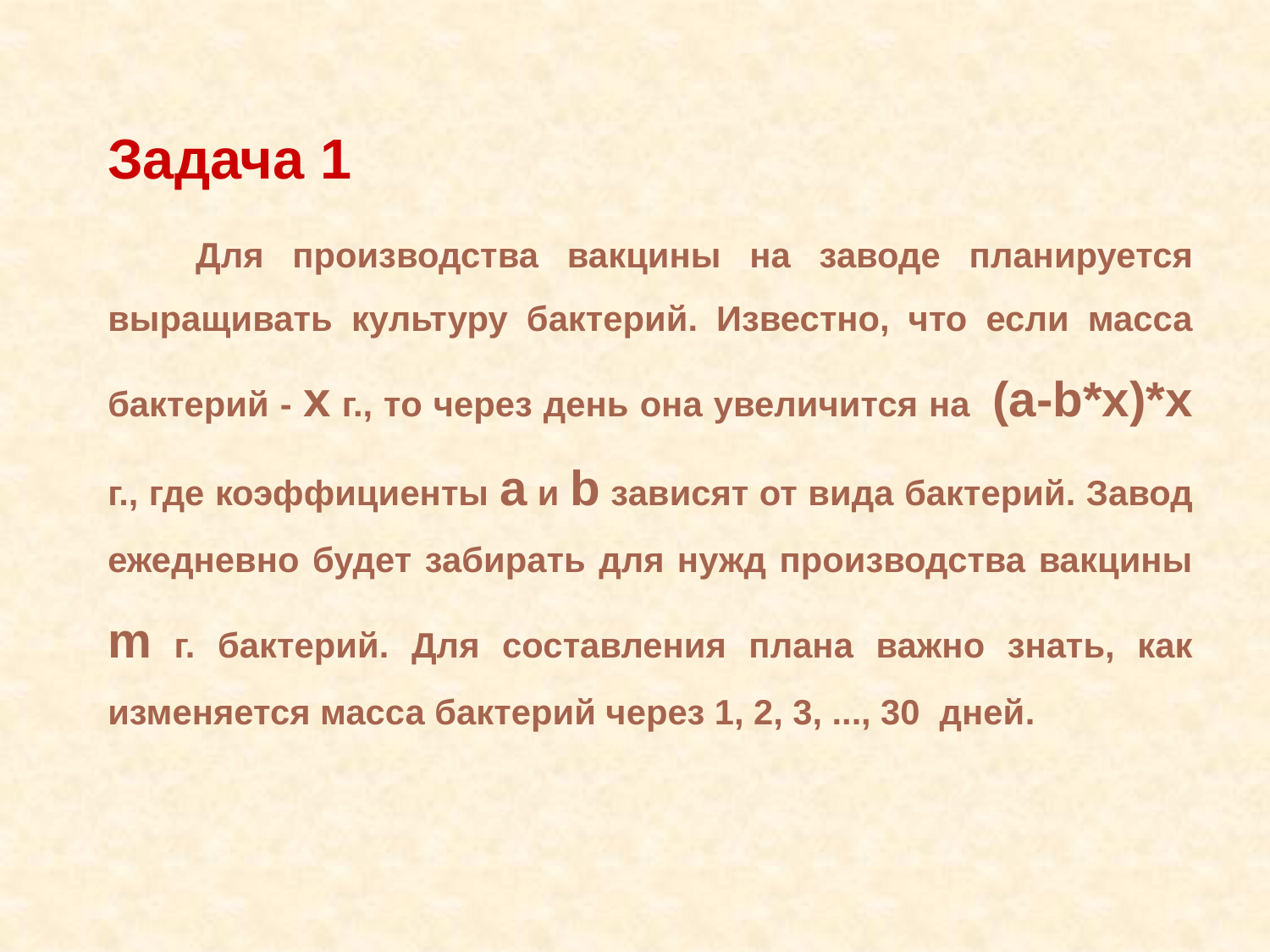

Задача 1

Для производства вакцины на заводе планируется выращивать культуру бактерий. Известно, что если масса бактерий - х г., то через день она увеличится на  (а-b*x)*x г., где коэффициенты a и b зависят от вида бактерий. Завод ежедневно будет забирать для нужд производства вакцины m г. бактерий. Для составления плана важно знать, как изменяется масса бактерий через 1, 2, 3, ..., 30  дней.